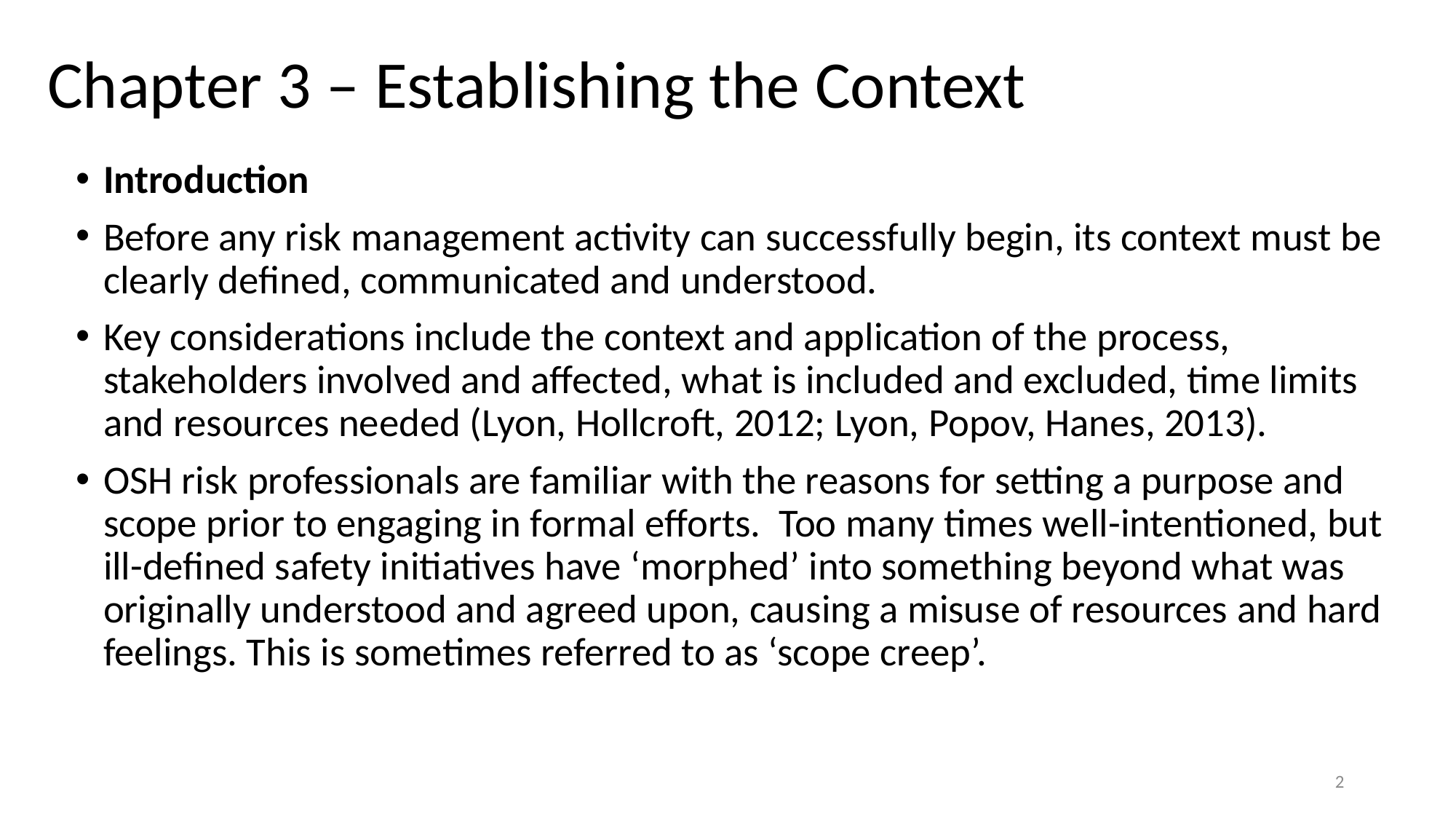

# Chapter 3 – Establishing the Context
Introduction
Before any risk management activity can successfully begin, its context must be clearly defined, communicated and understood.
Key considerations include the context and application of the process, stakeholders involved and affected, what is included and excluded, time limits and resources needed (Lyon, Hollcroft, 2012; Lyon, Popov, Hanes, 2013).
OSH risk professionals are familiar with the reasons for setting a purpose and scope prior to engaging in formal efforts.  Too many times well-intentioned, but ill-defined safety initiatives have ‘morphed’ into something beyond what was originally understood and agreed upon, causing a misuse of resources and hard feelings. This is sometimes referred to as ‘scope creep’.
2